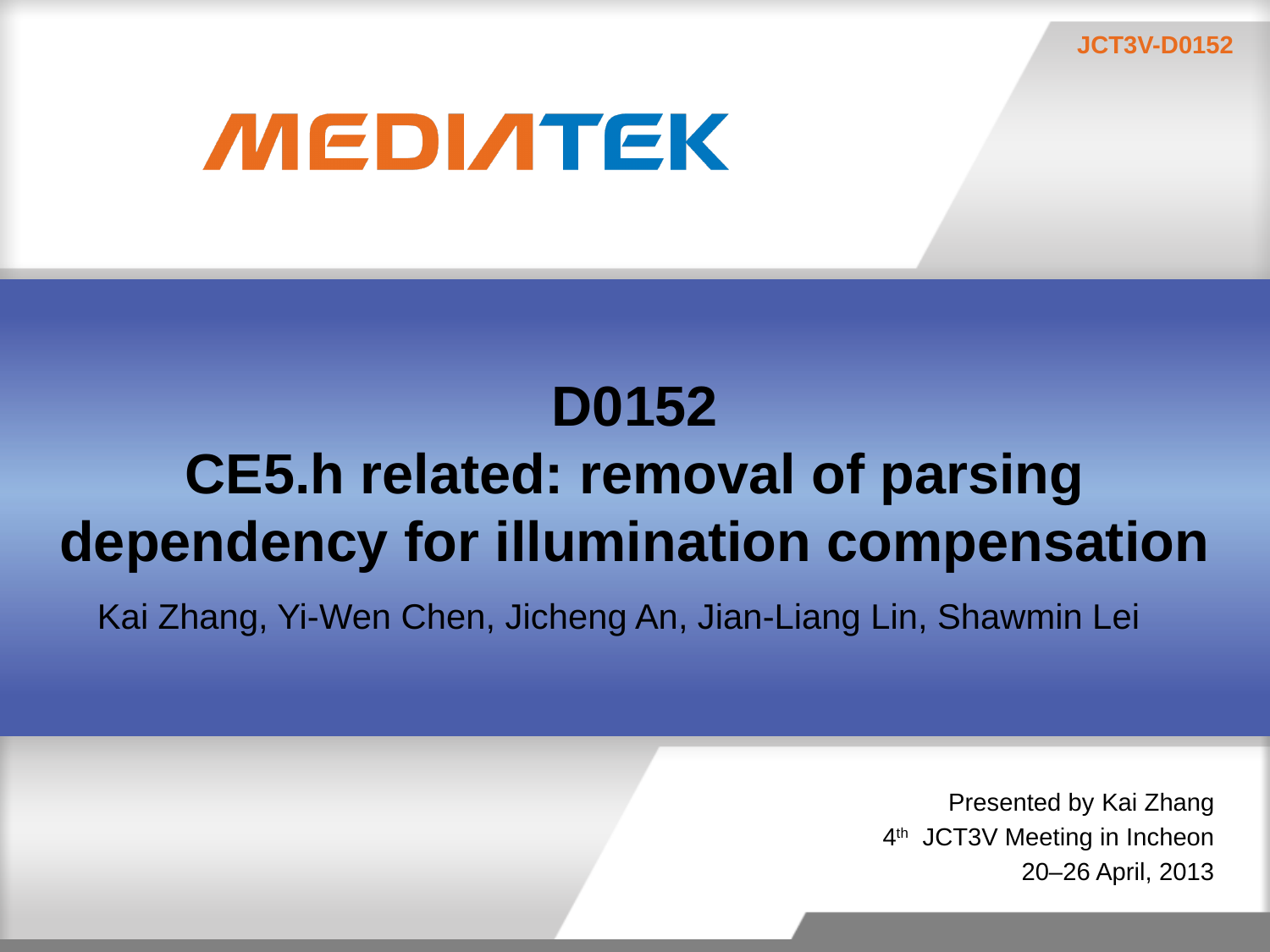

# D0152 CE5.h related: removal of parsing dependency for illumination compensation
Kai Zhang, Yi-Wen Chen, Jicheng An, Jian-Liang Lin, Shawmin Lei